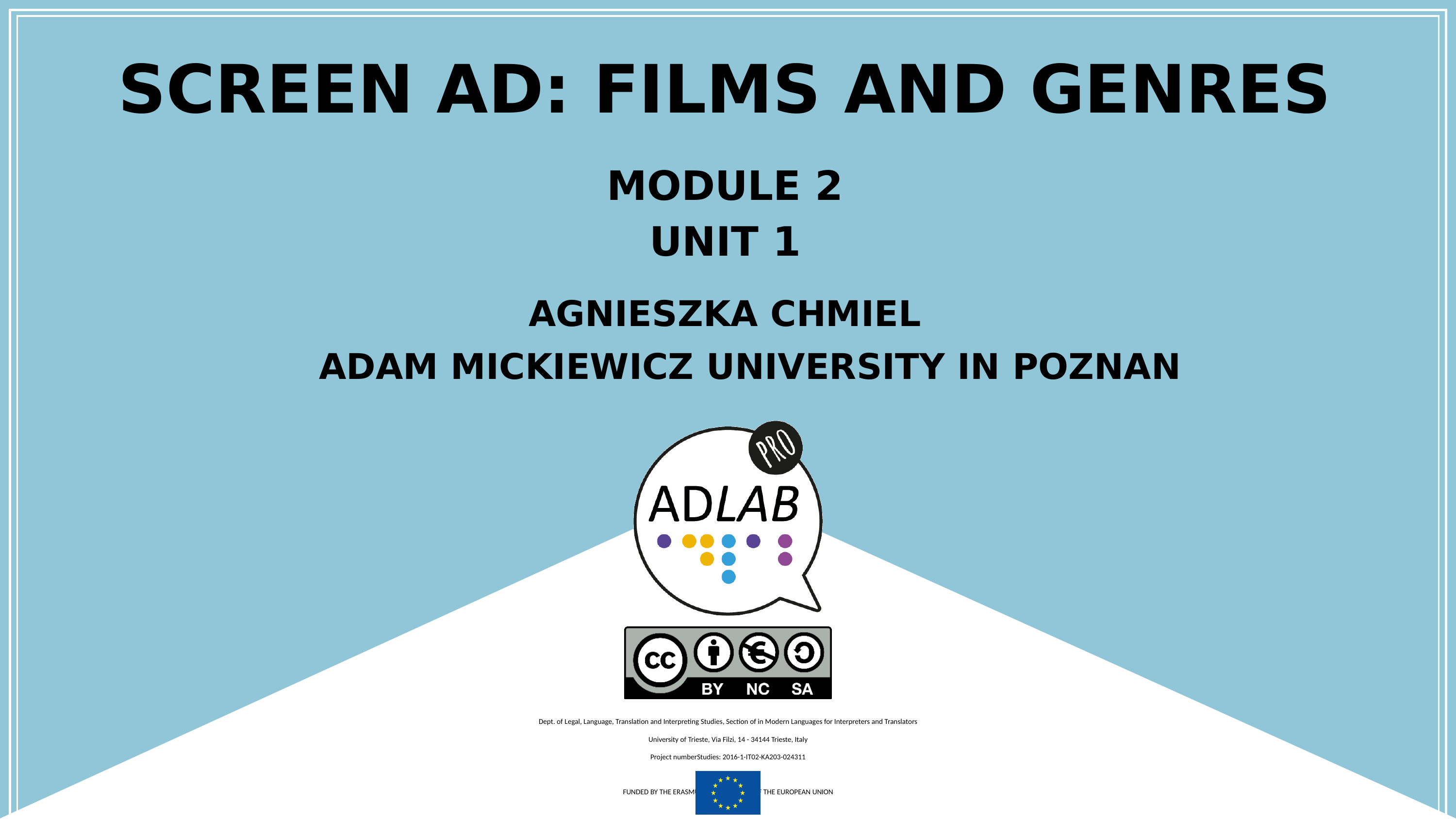

# Screen ad: films and genres
Module 2
Unit 1
Agnieszka Chmiel
Adam mickiewicz university in poznan